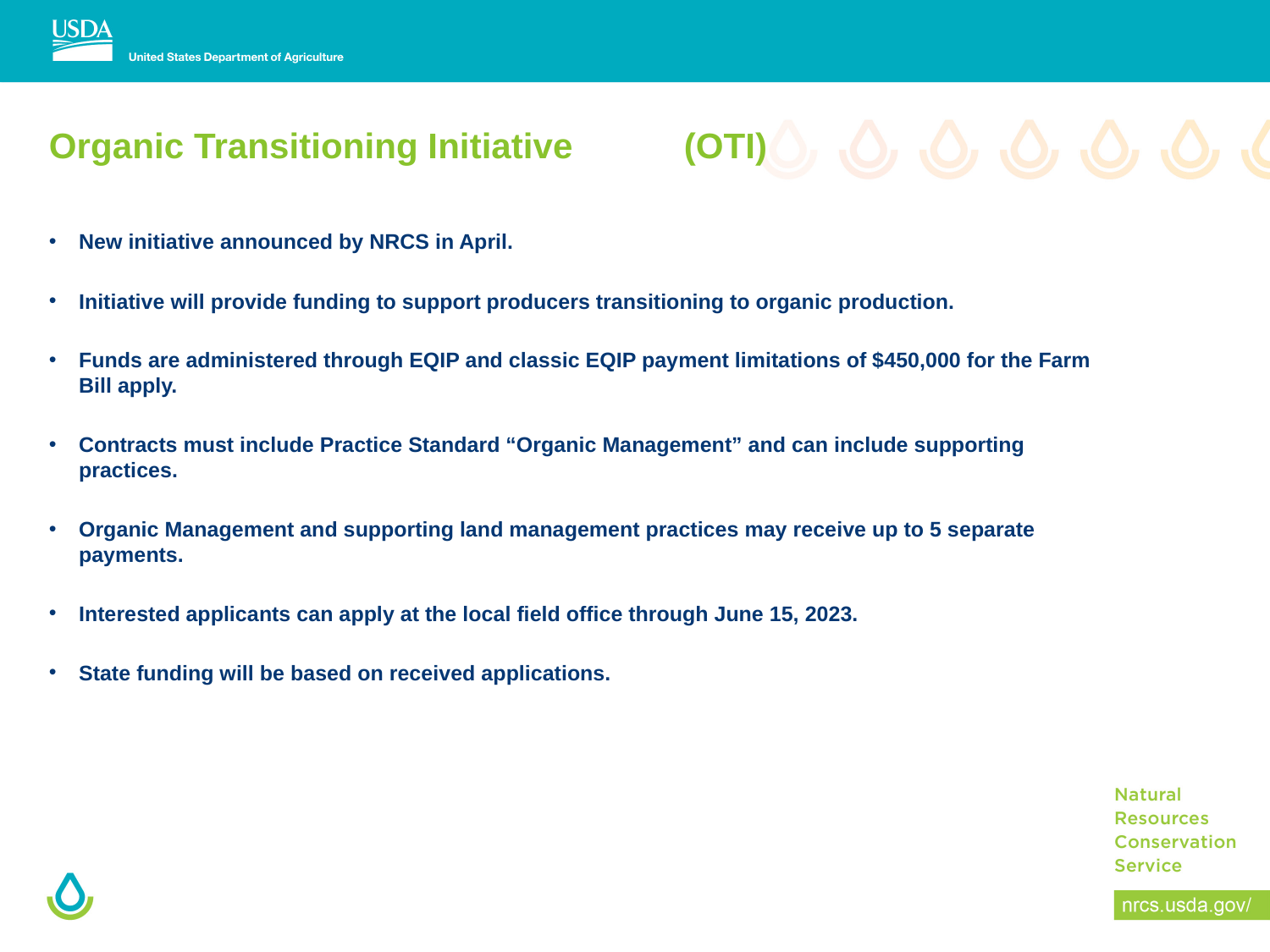

# Organic Transitioning Initiative	(OTI)
New initiative announced by NRCS in April.

Initiative will provide funding to support producers transitioning to organic production.

Funds are administered through EQIP and classic EQIP payment limitations of $450,000 for the Farm Bill apply.

Contracts must include Practice Standard “Organic Management” and can include supporting practices.

Organic Management and supporting land management practices may receive up to 5 separate payments.

Interested applicants can apply at the local field office through June 15, 2023.

State funding will be based on received applications.